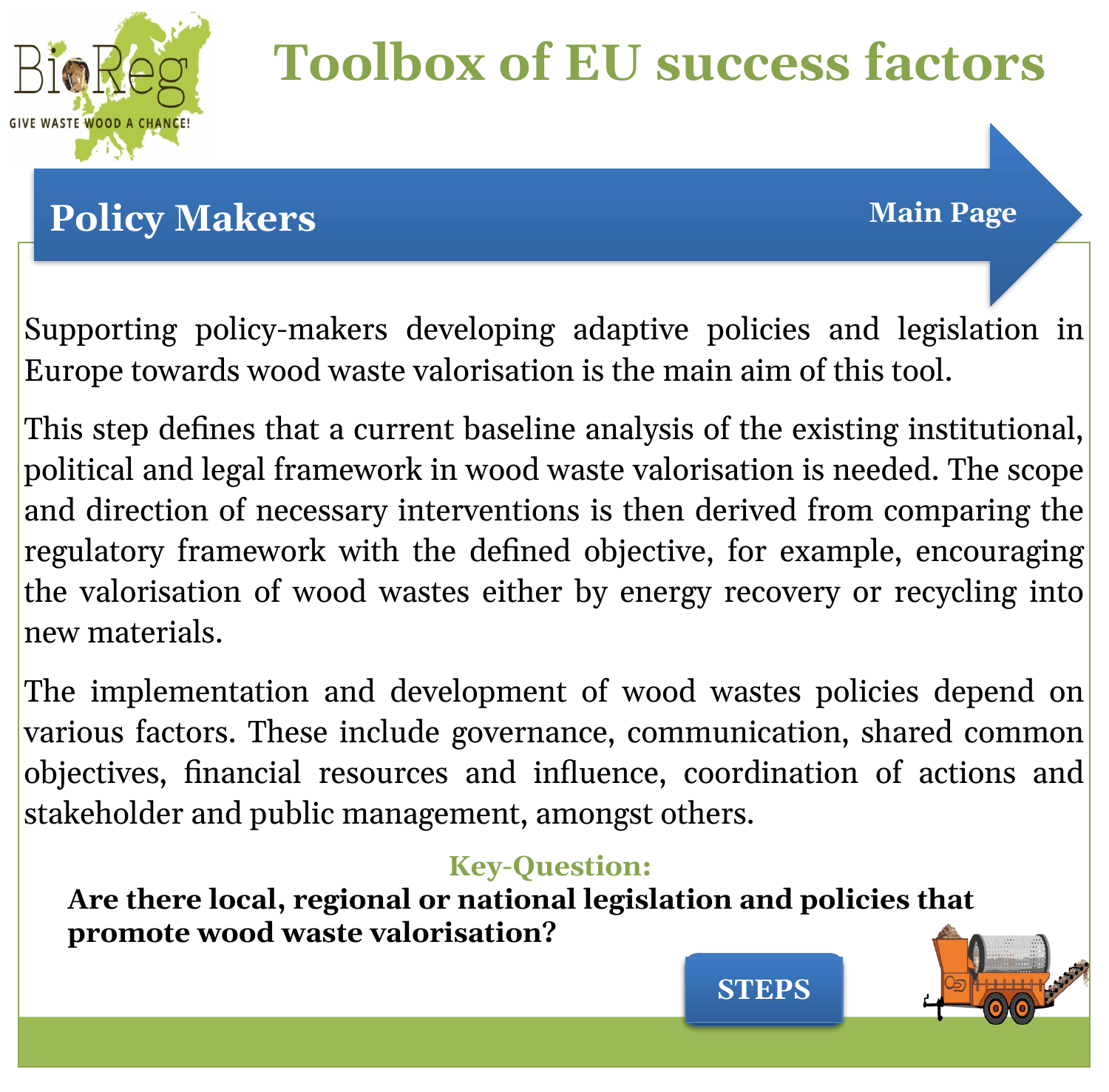

Policy Makers
Main Page

Supporting policy-makers developing adaptive policies and legislation in Europe towards wood waste valorisation is the main aim of this tool.
This step defines that a current baseline analysis of the existing institutional, political and legal framework in wood waste valorisation is needed. The scope and direction of necessary interventions is then derived from comparing the regulatory framework with the defined objective, for example, encouraging the valorisation of wood wastes either by energy recovery or recycling into new materials.
The implementation and development of wood wastes policies depend on various factors. These include governance, communication, shared common objectives, financial resources and influence, coordination of actions and stakeholder and public management, amongst others.
Key-Question:
Are there local, regional or national legislation and policies that promote wood waste valorisation?

STEPS